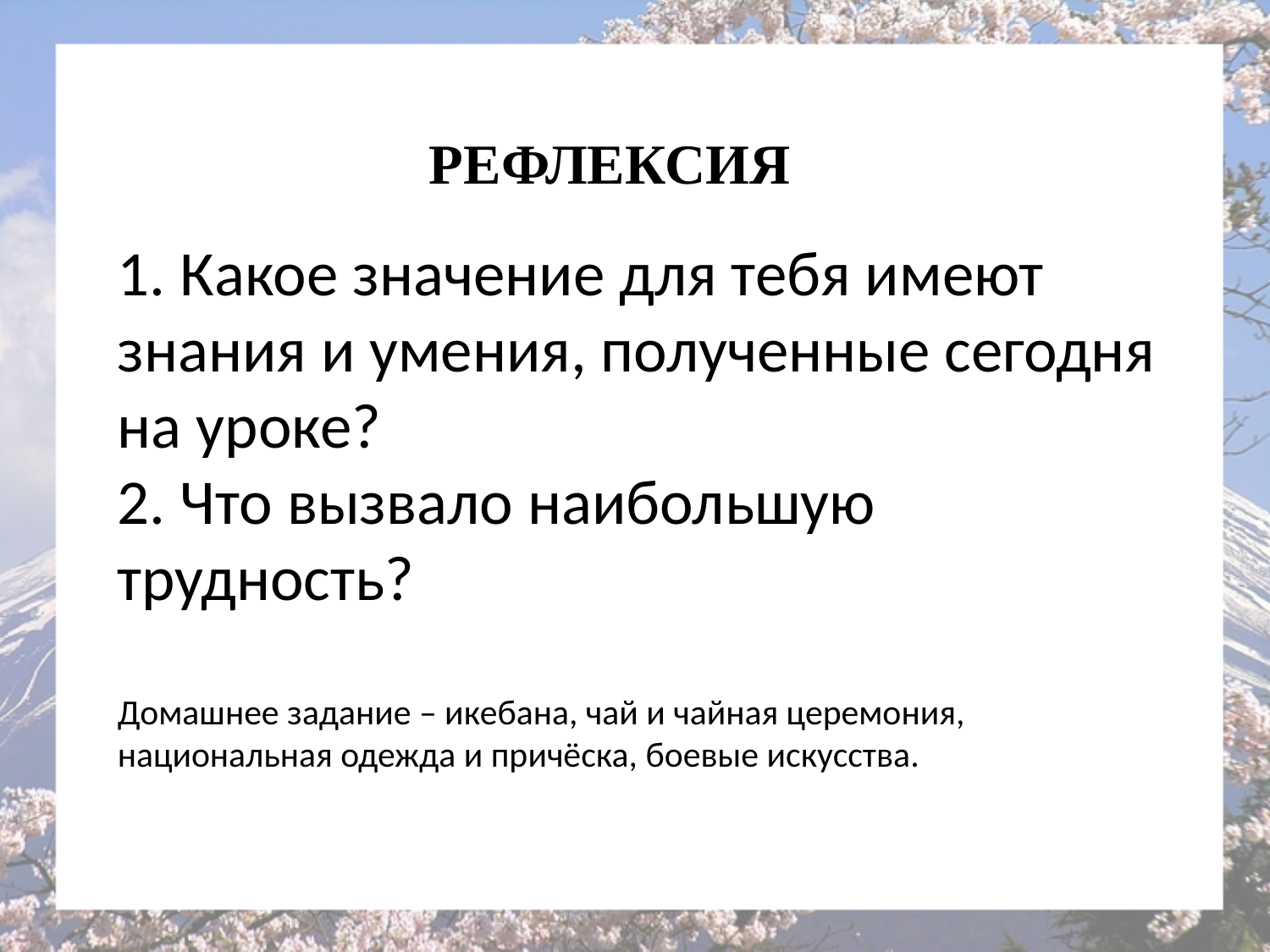

# РЕФЛЕКСИЯ
1. Какое значение для тебя имеют знания и умения, полученные сегодня на уроке?
2. Что вызвало наибольшую трудность?

Домашнее задание – икебана, чай и чайная церемония, национальная одежда и причёска, боевые искусства.